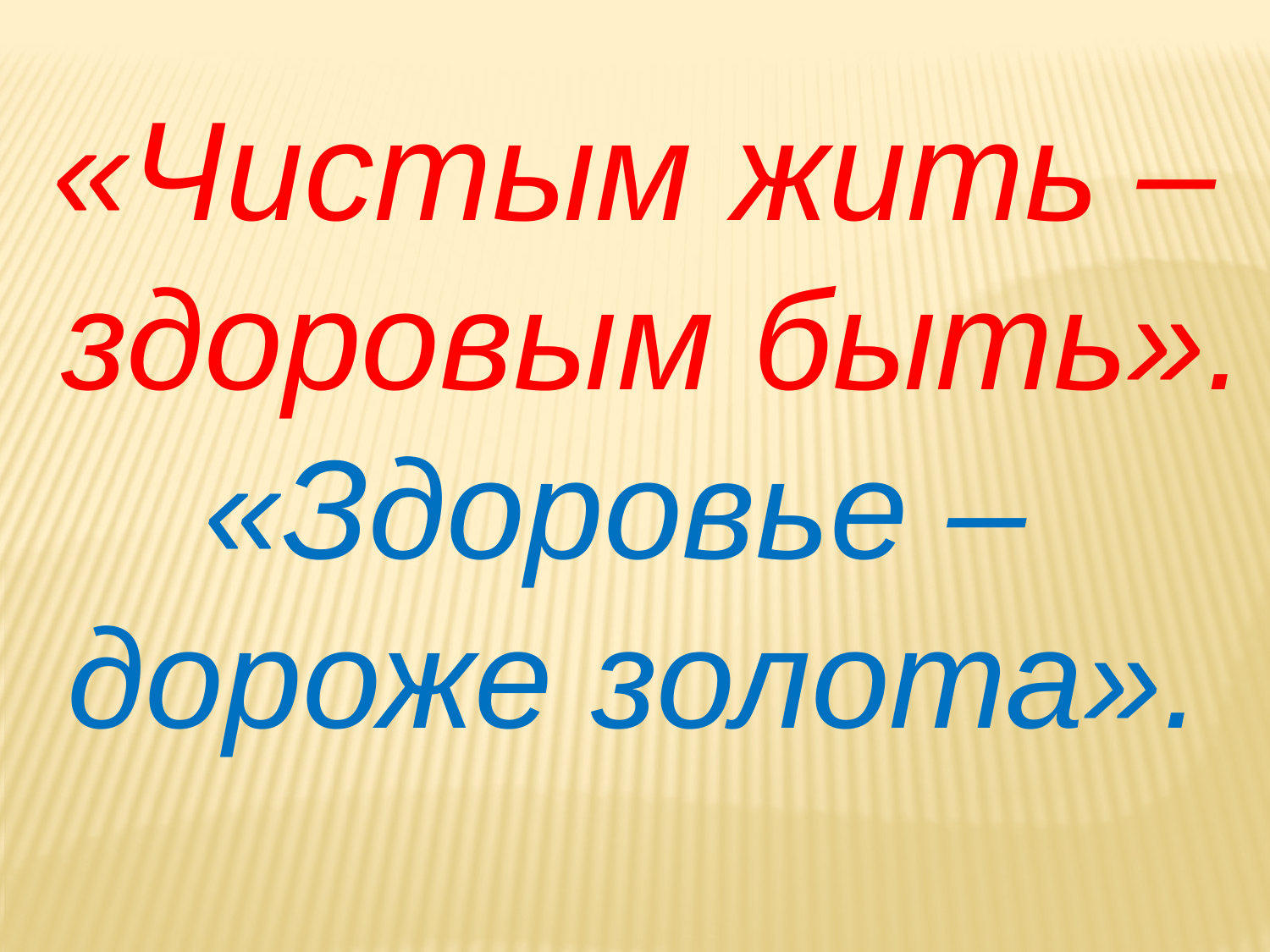

«Чистым жить –
 здоровым быть».
«Здоровье –
дороже золота».